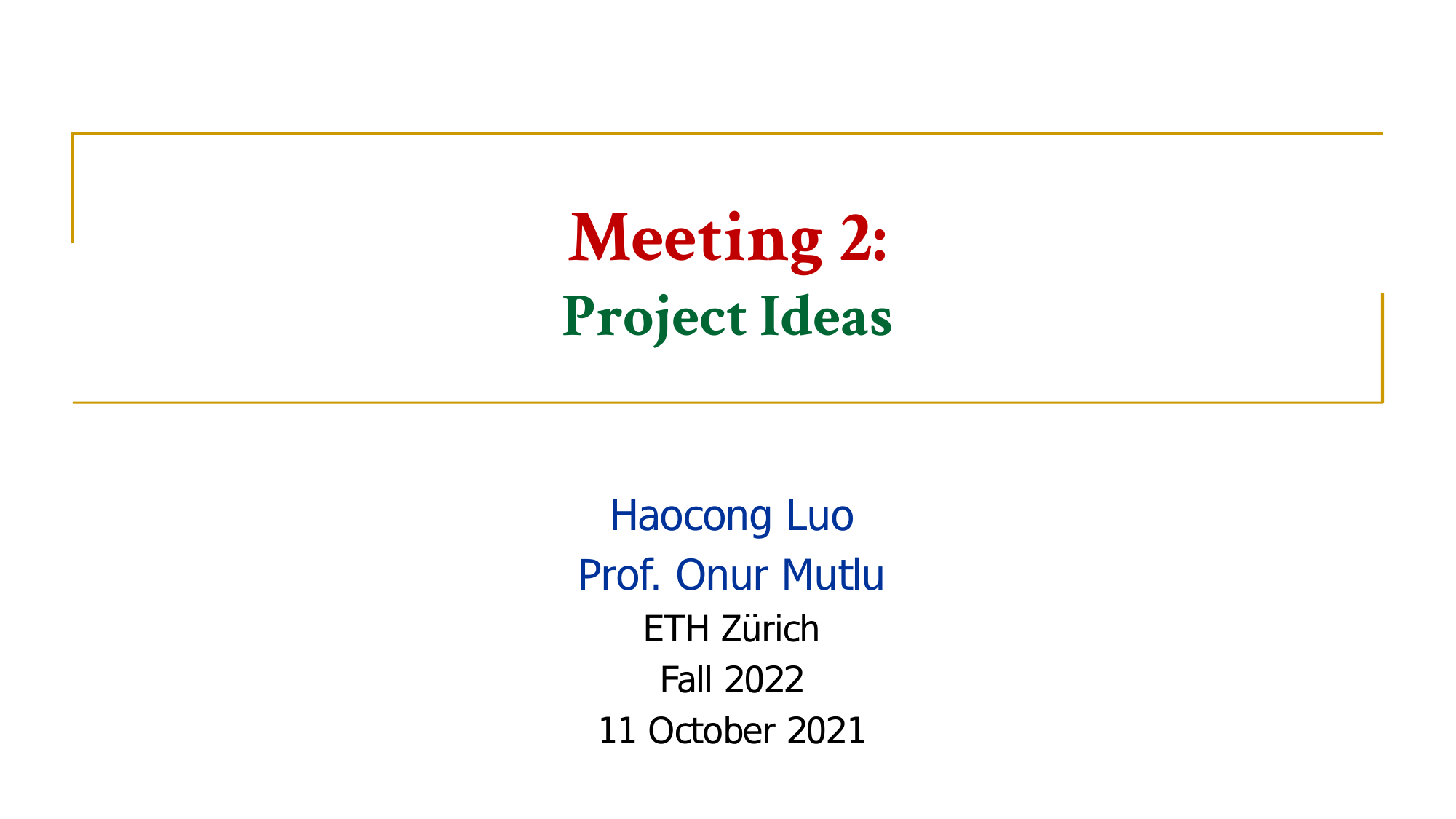

# Meeting 2: Project Ideas
Haocong Luo
Prof. Onur Mutlu
ETH Zürich
Fall 2022
11 October 2021